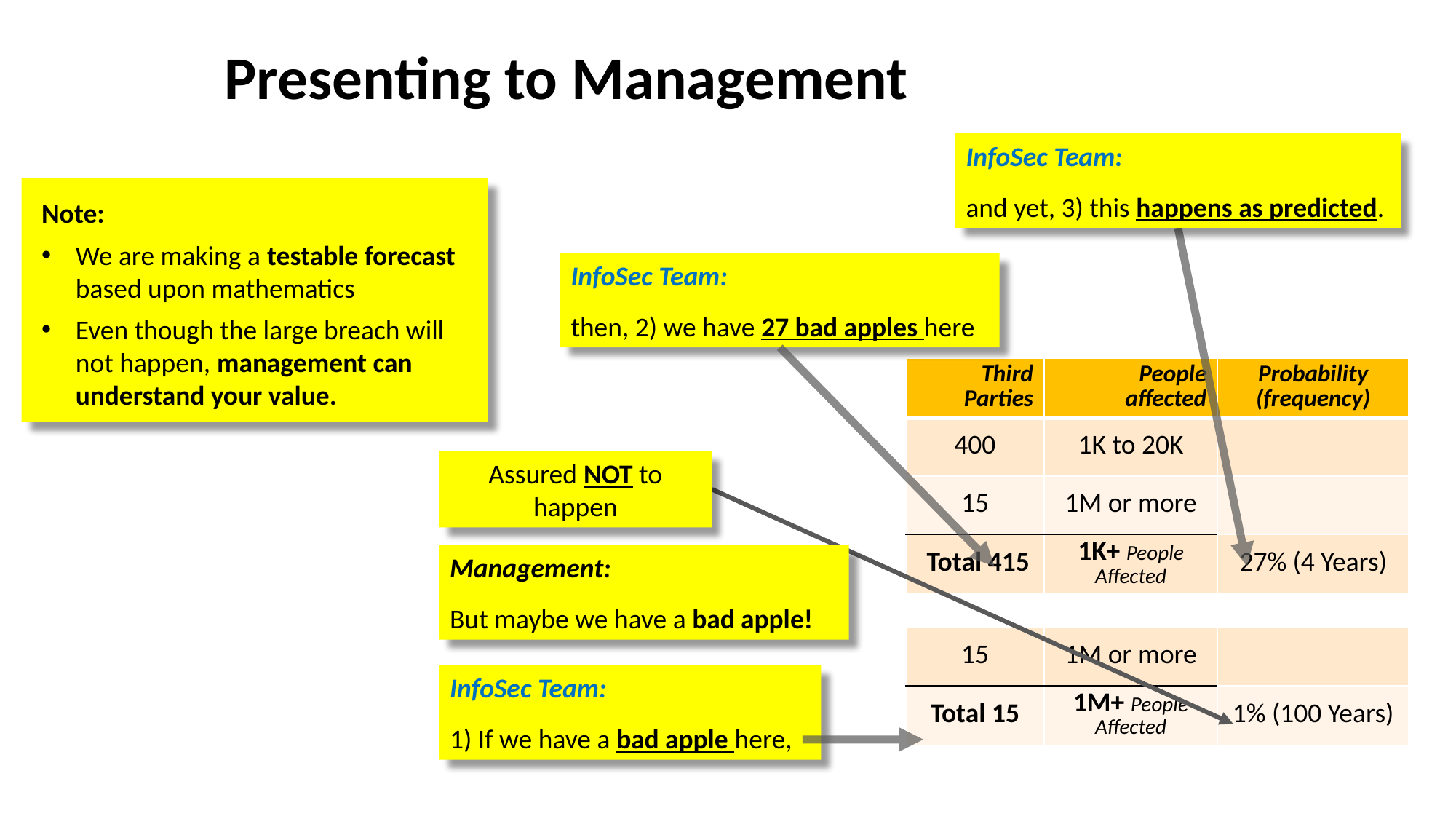

Presenting to Management
InfoSec Team:
and yet, 3) this happens as predicted.

Note:
We are making a testable forecast based upon mathematics
Even though the large breach will not happen, management can understand your value.
InfoSec Team:
then, 2) we have 27 bad apples here
| Third Parties | People affected | Probability (frequency) |
| --- | --- | --- |
| 400 | 1K to 20K |  |
| 15 | 1M or more |  |
| Total 415 | 1K+ People Affected | 27% (4 Years) |
|  |  |  |
| 15 | 1M or more |  |
| Total 15 | 1M+ People Affected | 1% (100 Years) |
Assured NOT to happen
Management:
But maybe we have a bad apple!
InfoSec Team:
1) If we have a bad apple here,